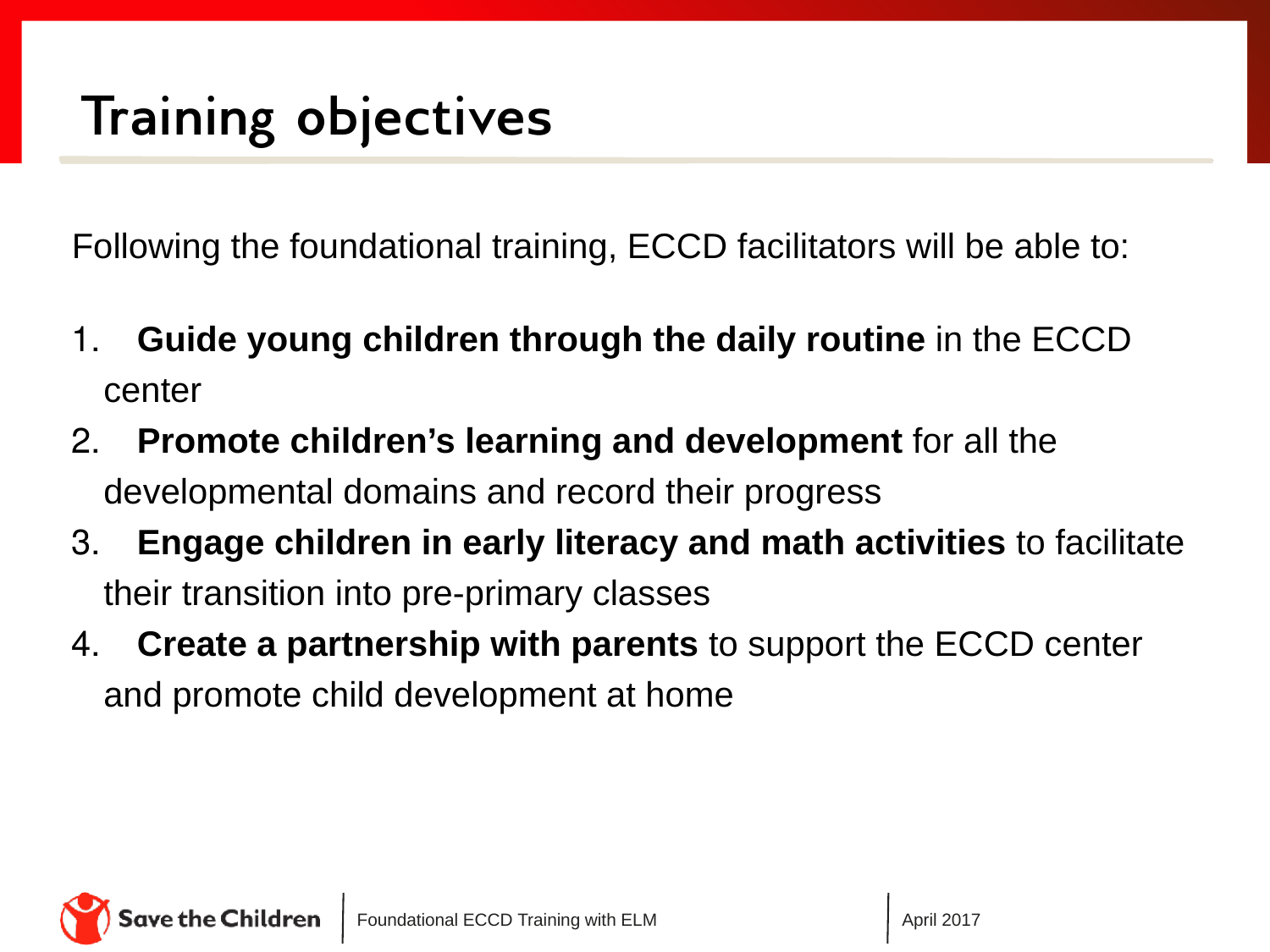

# Training objectives
Following the foundational training, ECCD facilitators will be able to:
	Guide young children through the daily routine in the ECCD center
	Promote children’s learning and development for all the developmental domains and record their progress
	Engage children in early literacy and math activities to facilitate their transition into pre-primary classes
	Create a partnership with parents to support the ECCD center and promote child development at home
Foundational ECCD Training with ELM
April 2017